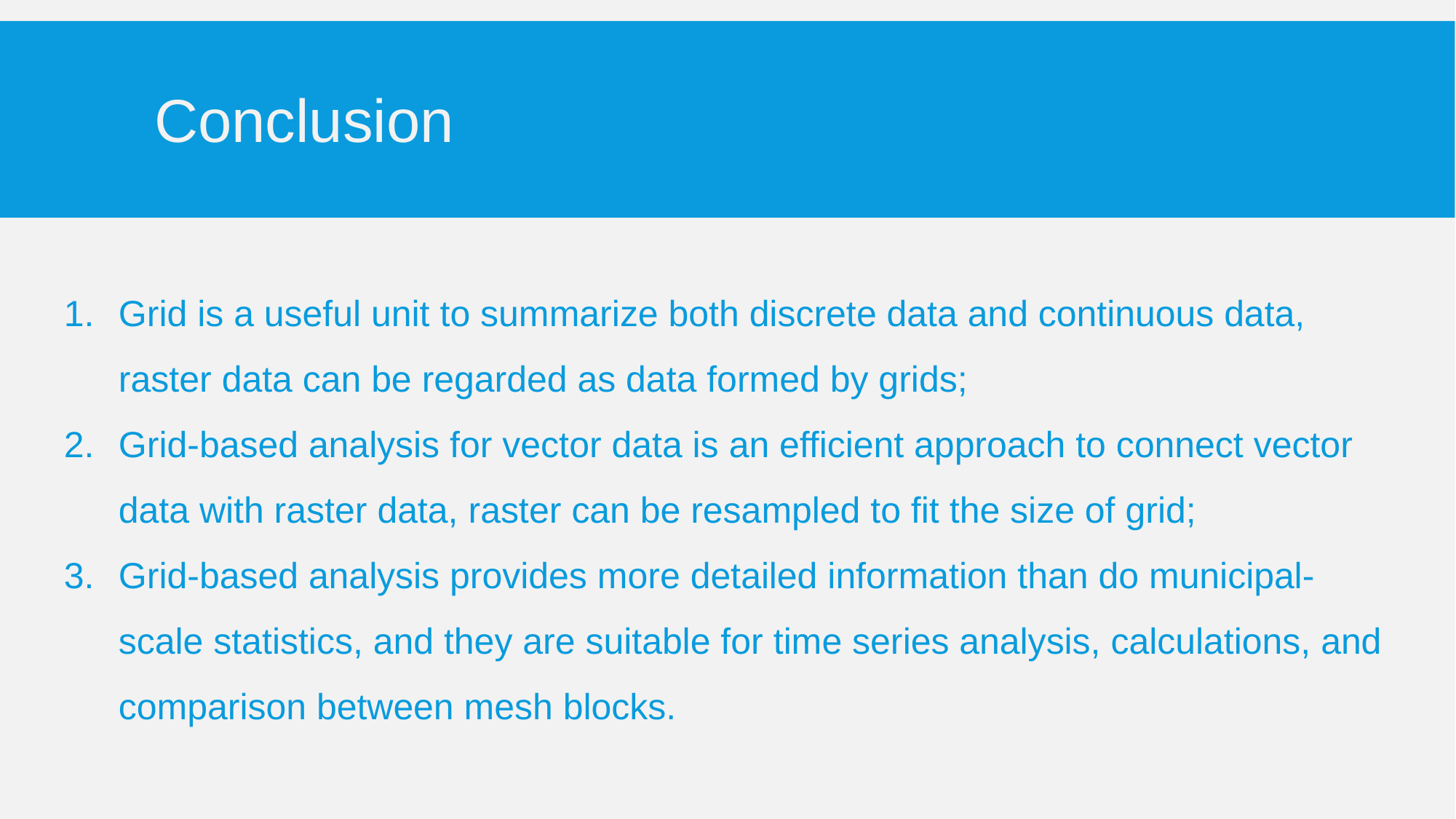

# Conclusion
Grid is a useful unit to summarize both discrete data and continuous data, raster data can be regarded as data formed by grids;
Grid-based analysis for vector data is an efficient approach to connect vector data with raster data, raster can be resampled to fit the size of grid;
Grid-based analysis provides more detailed information than do municipal-scale statistics, and they are suitable for time series analysis, calculations, and comparison between mesh blocks.